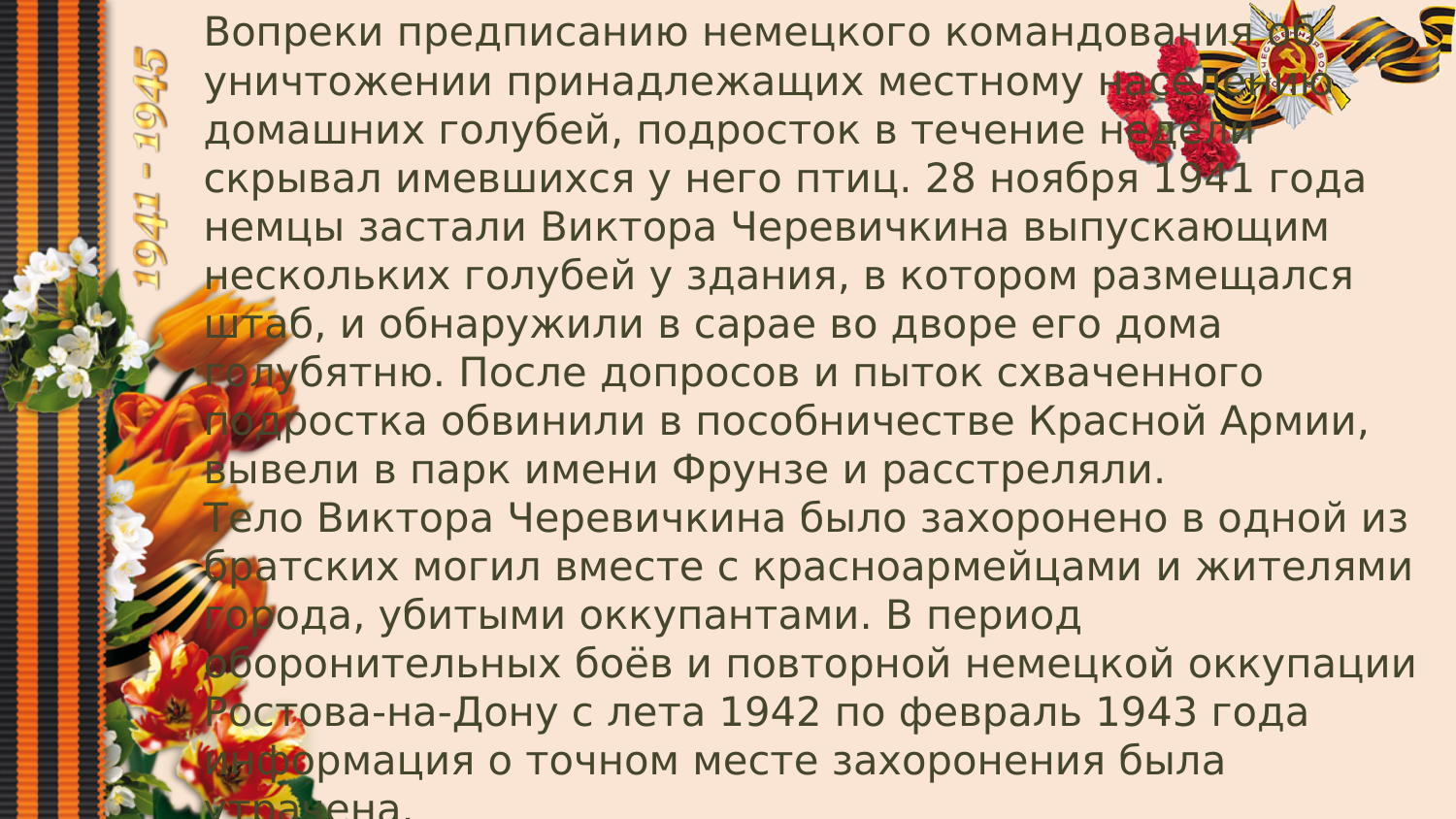

Вопреки предписанию немецкого командования об уничтожении принадлежащих местному населению домашних голубей, подросток в течение недели скрывал имевшихся у него птиц. 28 ноября 1941 года немцы застали Виктора Черевичкина выпускающим нескольких голубей у здания, в котором размещался штаб, и обнаружили в сарае во дворе его дома голубятню. После допросов и пыток схваченного подростка обвинили в пособничестве Красной Армии, вывели в парк имени Фрунзе и расстреляли.
Тело Виктора Черевичкина было захоронено в одной из братских могил вместе с красноармейцами и жителями города, убитыми оккупантами. В период оборонительных боёв и повторной немецкой оккупации Ростова-на-Дону с лета 1942 по февраль 1943 года информация о точном месте захоронения была утрачена.